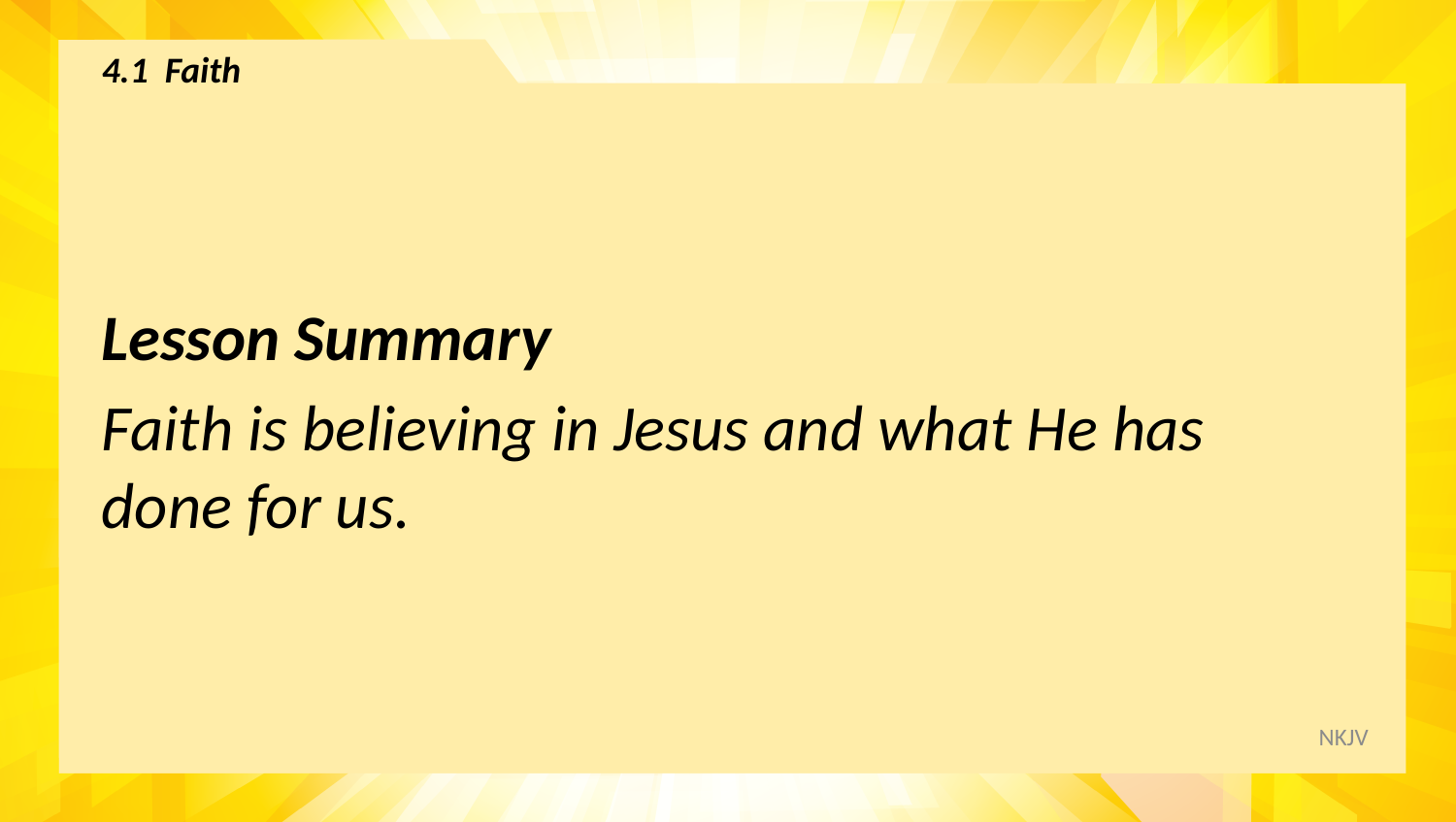

# 4.1  Faith
Lesson Summary
Faith is believing in Jesus and what He has done for us.
NKJV